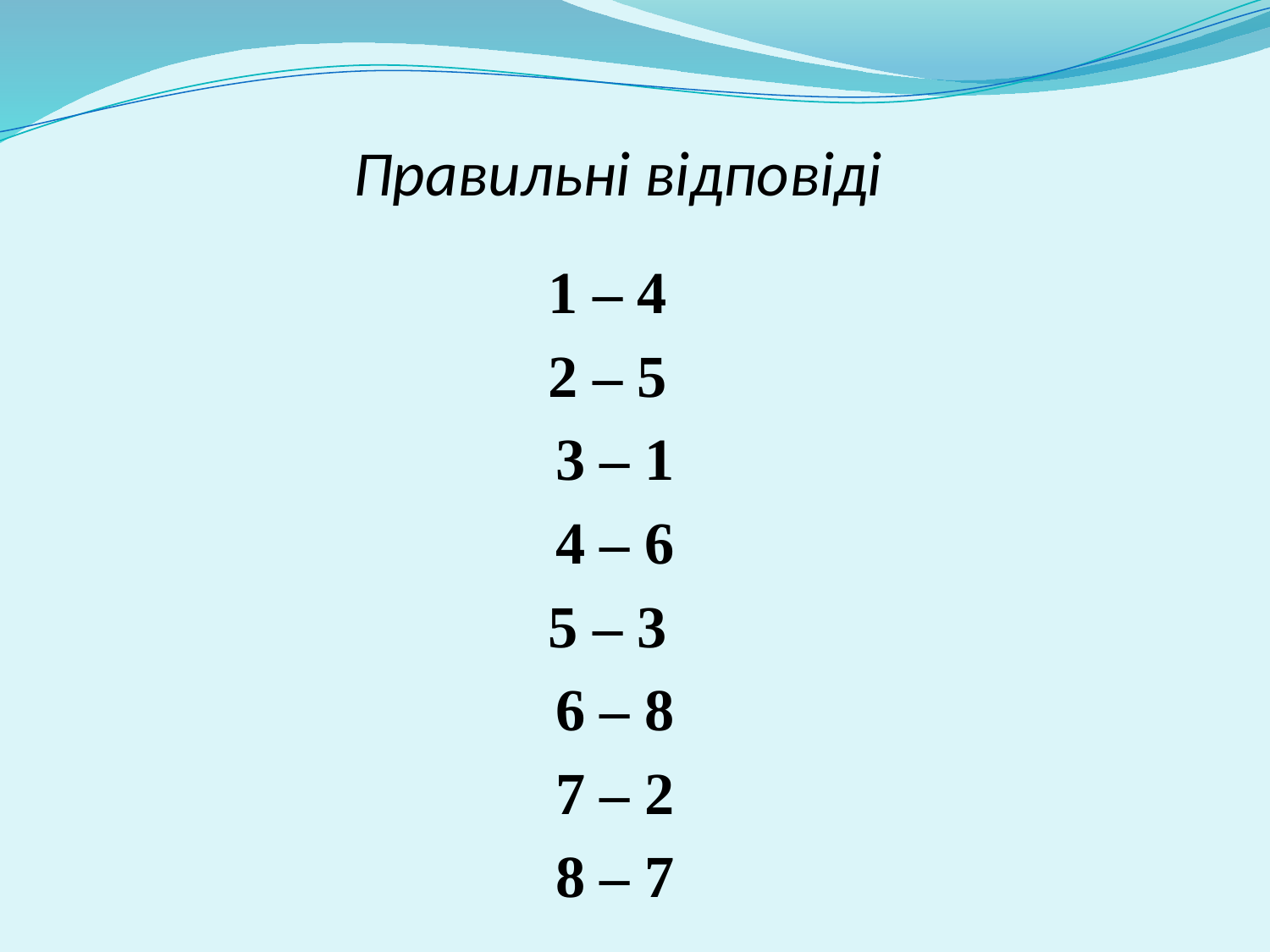

# Правильні відповіді
1 – 4
2 – 5
3 – 1
4 – 6
5 – 3
6 – 8
7 – 2
8 – 7